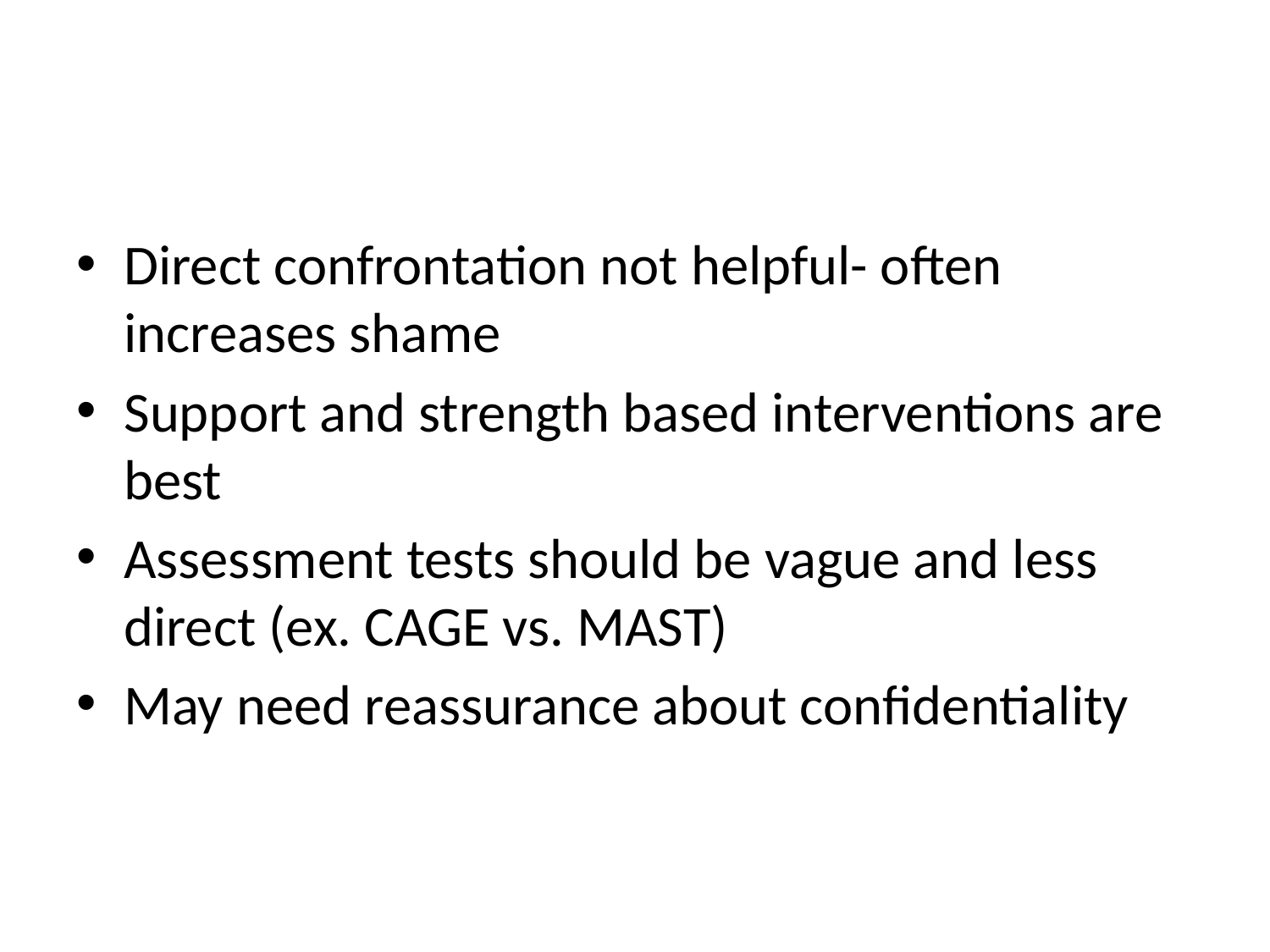

#
Direct confrontation not helpful- often increases shame
Support and strength based interventions are best
Assessment tests should be vague and less direct (ex. CAGE vs. MAST)
May need reassurance about confidentiality